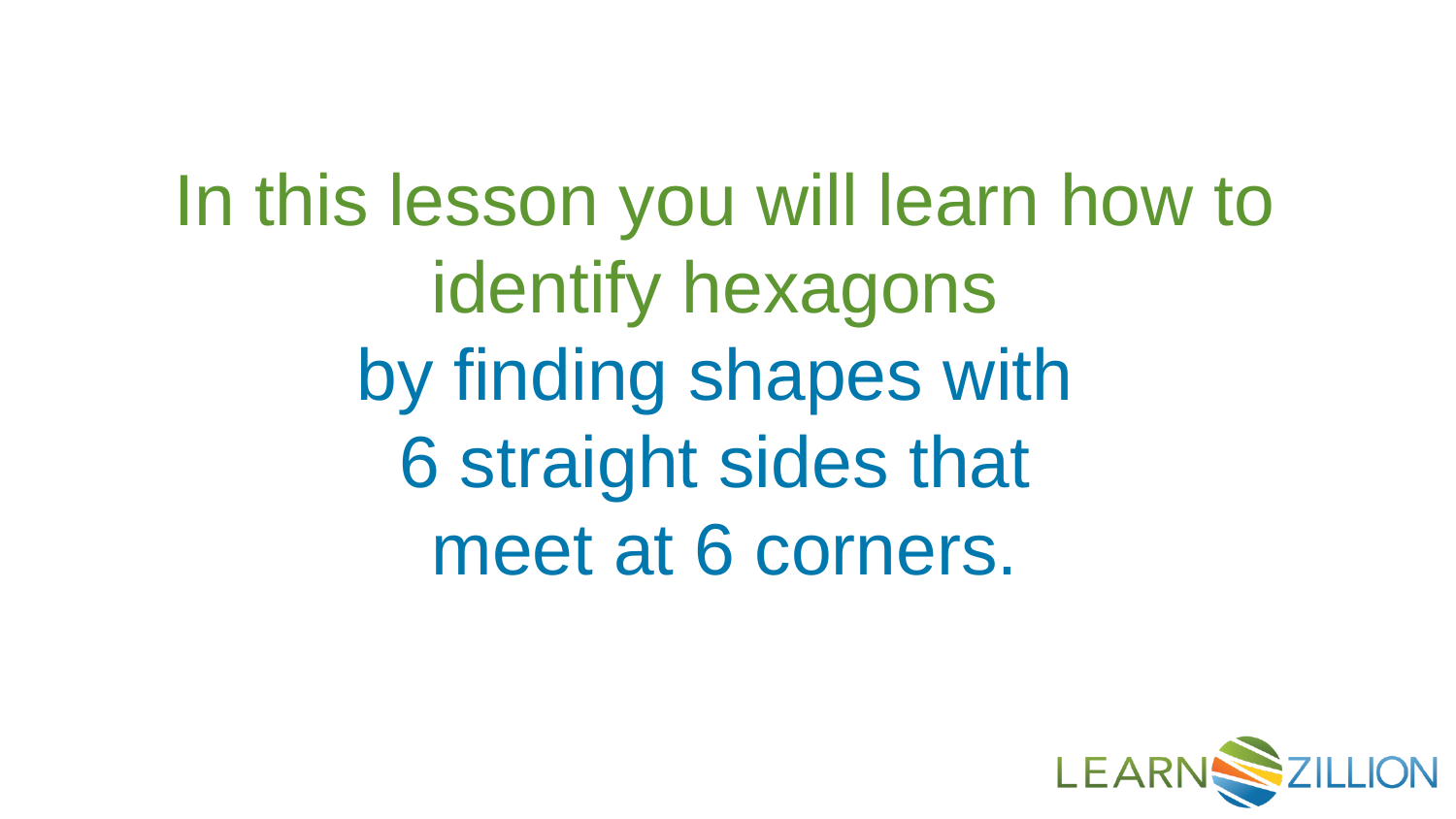

In this lesson you will learn how to identify hexagons
by finding shapes with
6 straight sides that
meet at 6 corners.